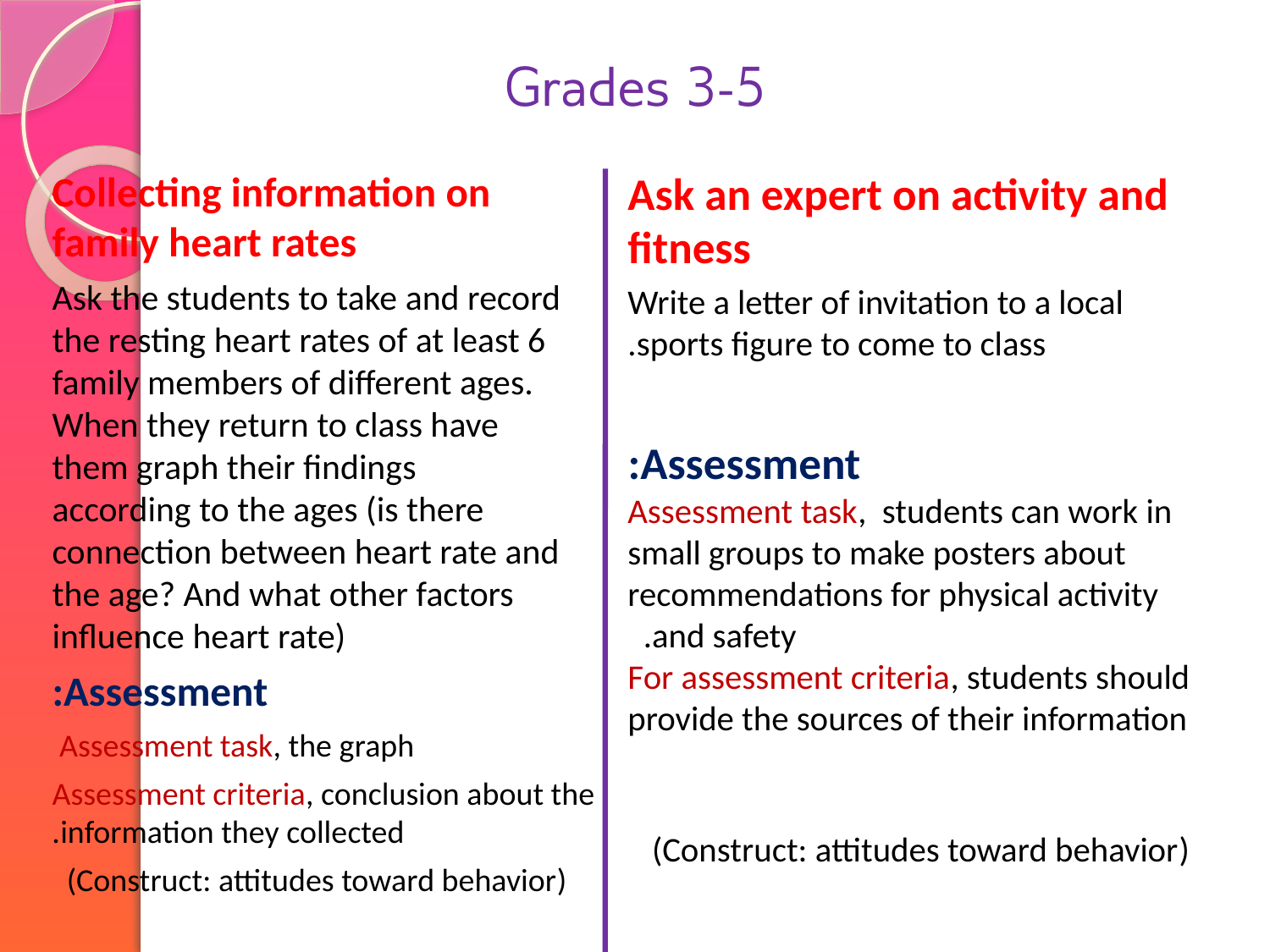

# Grades 3-5
Collecting information on family heart rates
Ask the students to take and record the resting heart rates of at least 6 family members of different ages. When they return to class have them graph their findings according to the ages (is there connection between heart rate and the age? And what other factors influence heart rate)
Assessment:
Assessment task, the graph
Assessment criteria, conclusion about the information they collected.
(Construct: attitudes toward behavior)

Ask an expert on activity and fitness
Write a letter of invitation to a local sports figure to come to class.

Assessment:
Assessment task,  students can work in small groups to make posters about recommendations for physical activity and safety.
For assessment criteria, students should provide the sources of their information

(Construct: attitudes toward behavior)